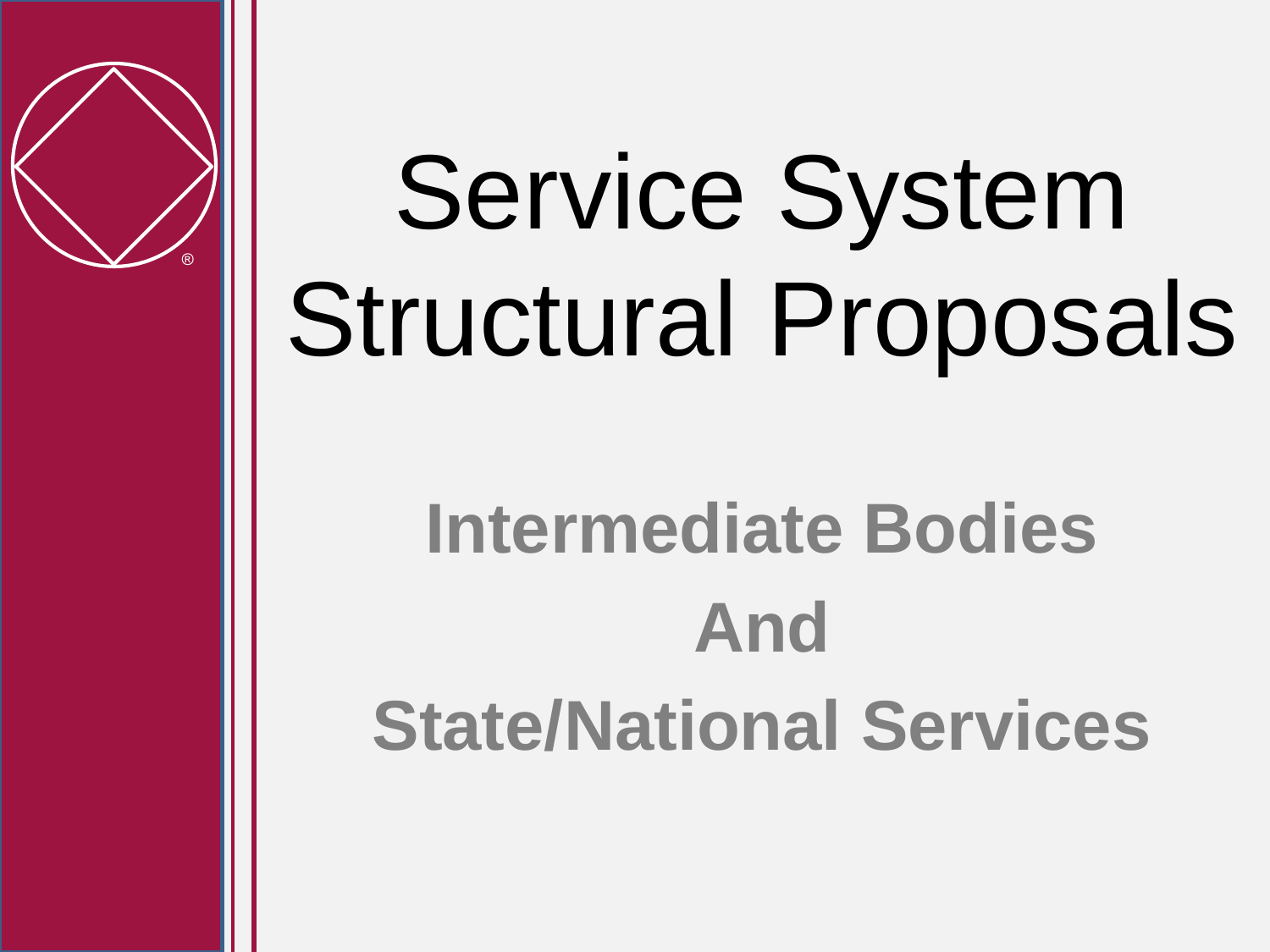

# Service System Structural Proposals
Intermediate Bodies
And
State/National Services